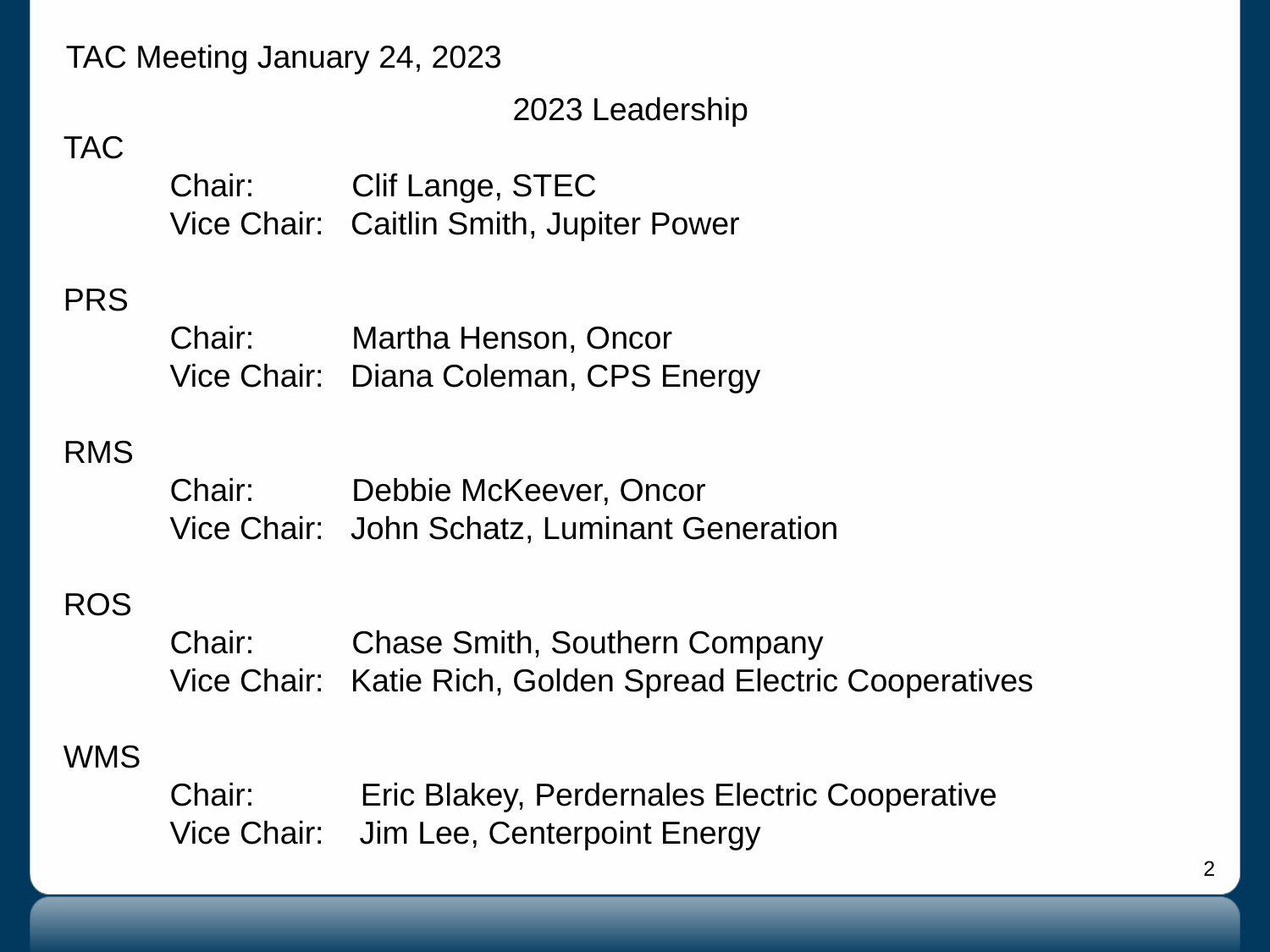

TAC Meeting January 24, 2023
2023 Leadership
TAC
            Chair:           Clif Lange, STEC
            Vice Chair:   Caitlin Smith, Jupiter Power

PRS
            Chair:           Martha Henson, Oncor
            Vice Chair:   Diana Coleman, CPS Energy

RMS
            Chair:           Debbie McKeever, Oncor
            Vice Chair:   John Schatz, Luminant Generation

ROS
            Chair:           Chase Smith, Southern Company
            Vice Chair:   Katie Rich, Golden Spread Electric Cooperatives

WMS
            Chair:            Eric Blakey, Perdernales Electric Cooperative
            Vice Chair:    Jim Lee, Centerpoint Energy